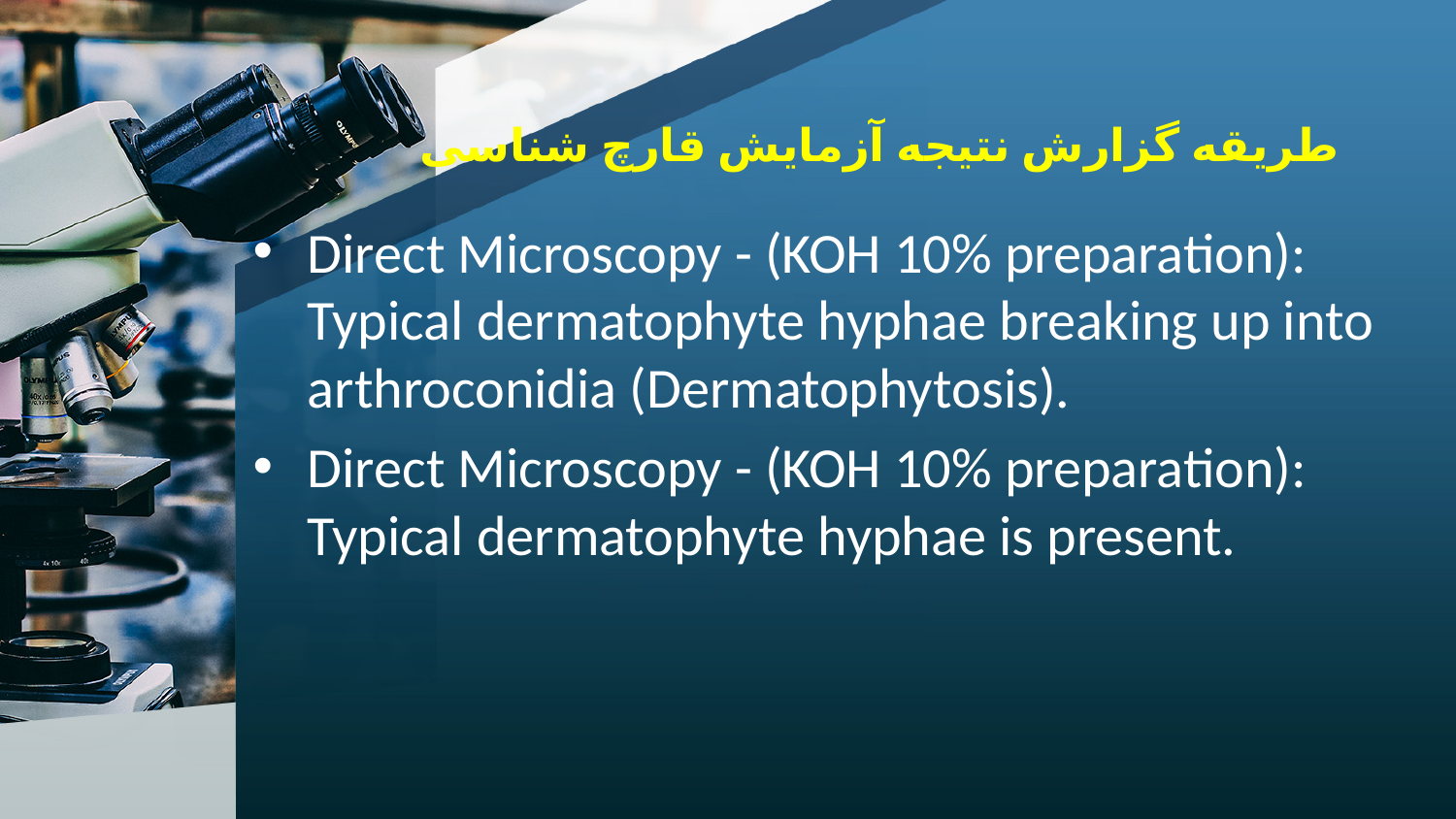

# طريقه گزارش نتيجه آزمايش قارچ شناسی
Direct Microscopy - (KOH 10% preparation): Typical dermatophyte hyphae breaking up into arthroconidia (Dermatophytosis).
Direct Microscopy - (KOH 10% preparation): Typical dermatophyte hyphae is present.